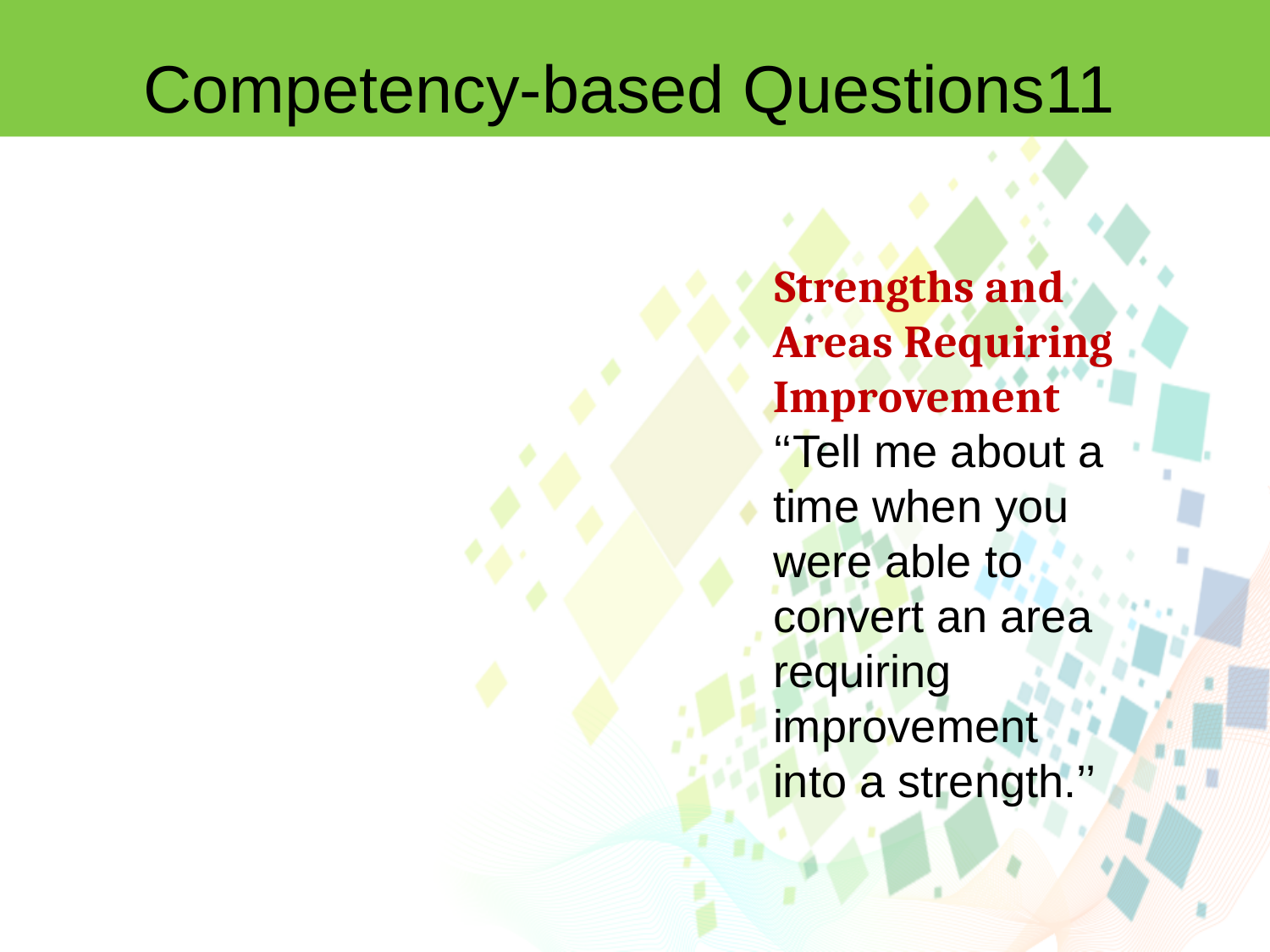

Competency-based Questions11
Strengths and Areas Requiring Improvement
‘‘Tell me about a time when you were able to convert an area requiring improvement
into a strength.’’